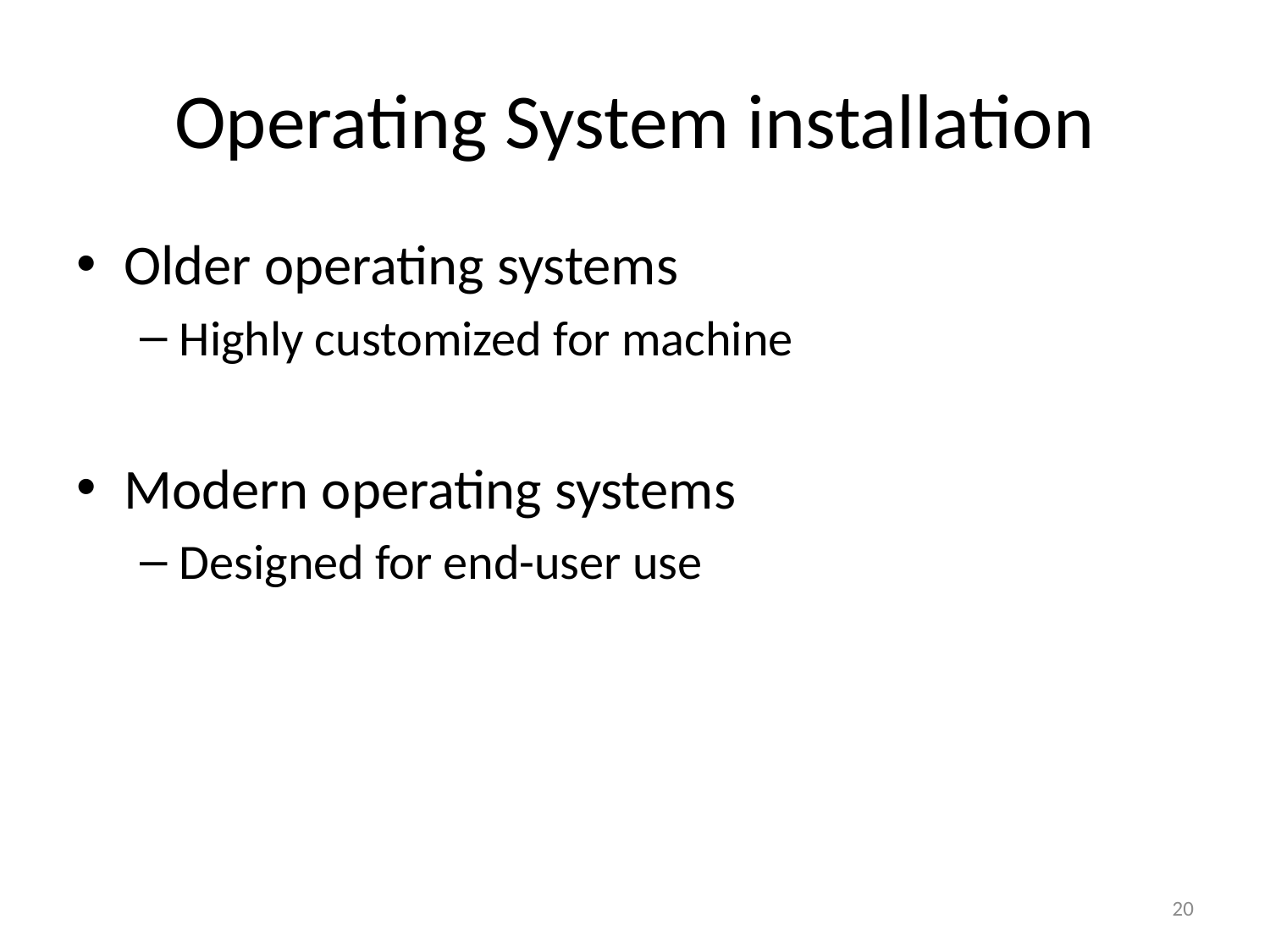

# Operating System installation
Older operating systems
Highly customized for machine

Modern operating systems
Designed for end-user use
20